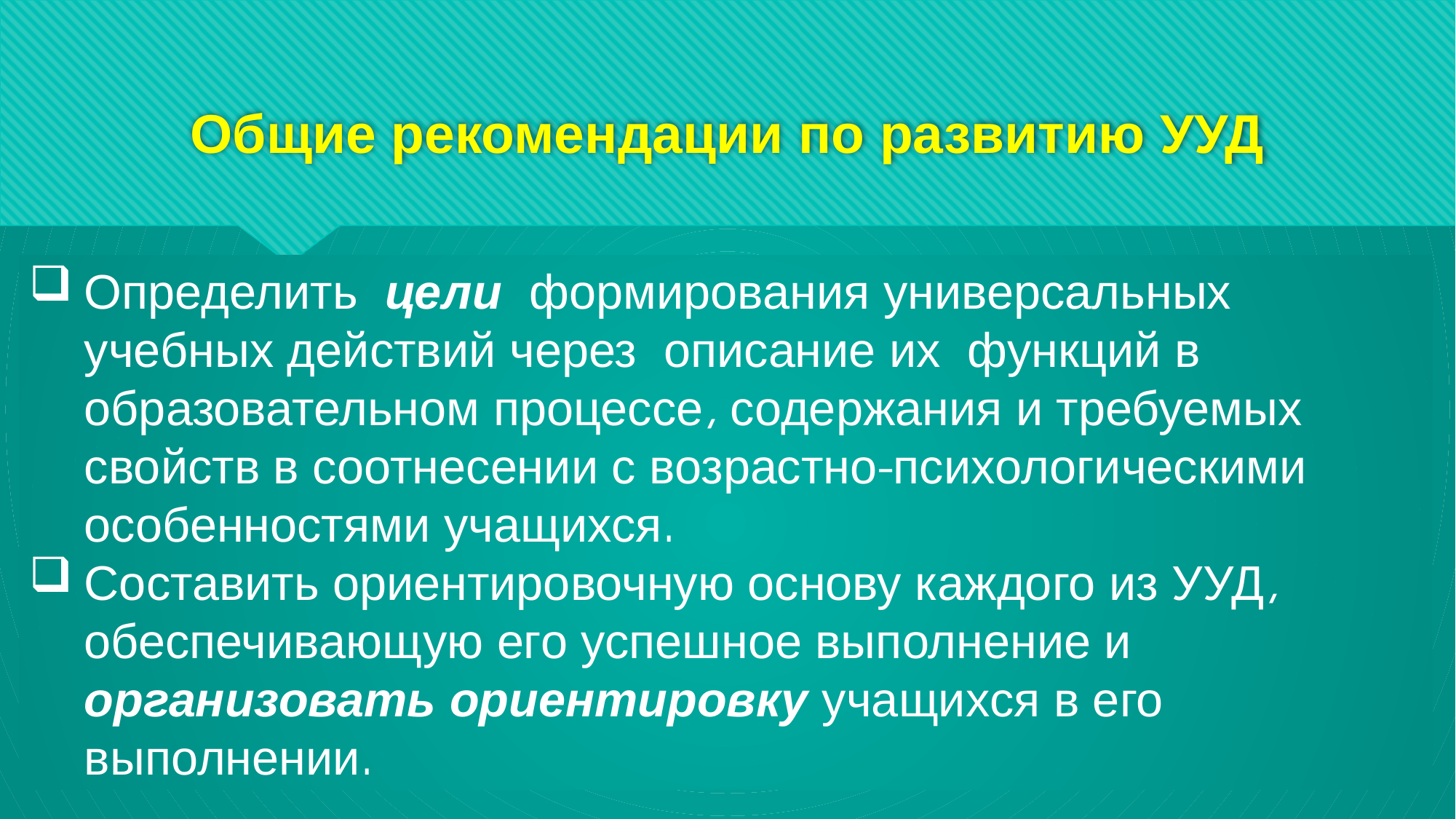

# Общие рекомендации по развитию УУД
Определить  цели  формирования универсальных учебных действий через  описание их  функций в образовательном процессе, содержания и требуемых свойств в соотнесении с возрастно-психологическими особенностями учащихся.
Составить ориентировочную основу каждого из УУД, обеспечивающую его успешное выполнение и организовать ориентировку учащихся в его выполнении.